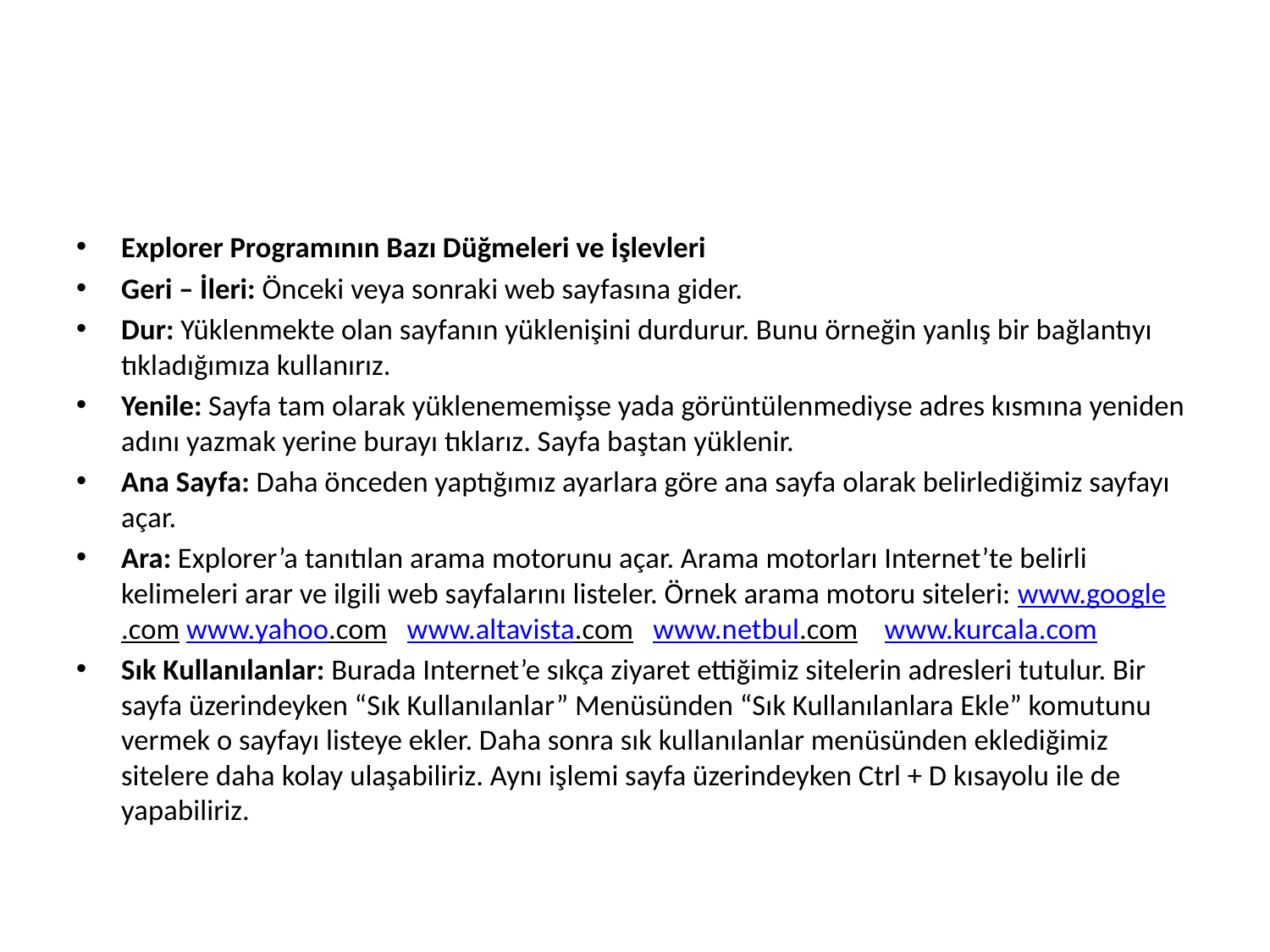

#
Explorer Programının Bazı Düğmeleri ve İşlevleri
Geri – İleri: Önceki veya sonraki web sayfasına gider.
Dur: Yüklenmekte olan sayfanın yüklenişini durdurur. Bunu örneğin yanlış bir bağlantıyı tıkladığımıza kullanırız.
Yenile: Sayfa tam olarak yüklenememişse yada görüntülenmediyse adres kısmına yeniden adını yazmak yerine burayı tıklarız. Sayfa baştan yüklenir.
Ana Sayfa: Daha önceden yaptığımız ayarlara göre ana sayfa olarak belirlediğimiz sayfayı açar.
Ara: Explorer’a tanıtılan arama motorunu açar. Arama motorları Internet’te belirli kelimeleri arar ve ilgili web sayfalarını listeler. Örnek arama motoru siteleri: www.google.com www.yahoo.com   www.altavista.com   www.netbul.com    www.kurcala.com
Sık Kullanılanlar: Burada Internet’e sıkça ziyaret ettiğimiz sitelerin adresleri tutulur. Bir sayfa üzerindeyken “Sık Kullanılanlar” Menüsünden “Sık Kullanılanlara Ekle” komutunu vermek o sayfayı listeye ekler. Daha sonra sık kullanılanlar menüsünden eklediğimiz sitelere daha kolay ulaşabiliriz. Aynı işlemi sayfa üzerindeyken Ctrl + D kısayolu ile de yapabiliriz.